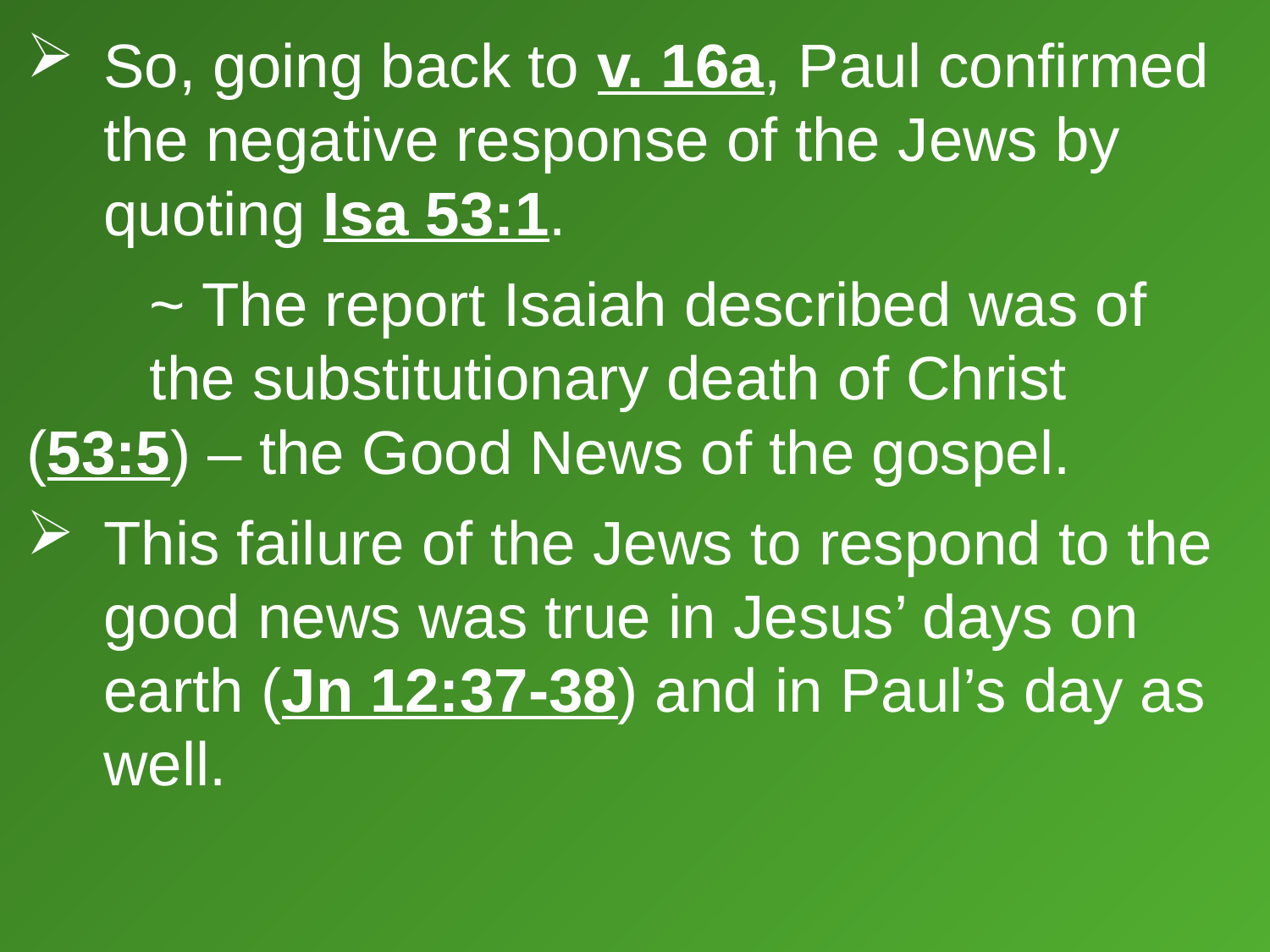

So, going back to v. 16a, Paul confirmed the negative response of the Jews by quoting Isa 53:1.
		~ The report Isaiah described was of 						the substitutionary death of Christ 					(53:5) – the Good News of the gospel.
This failure of the Jews to respond to the good news was true in Jesus’ days on earth (Jn 12:37-38) and in Paul’s day as well.